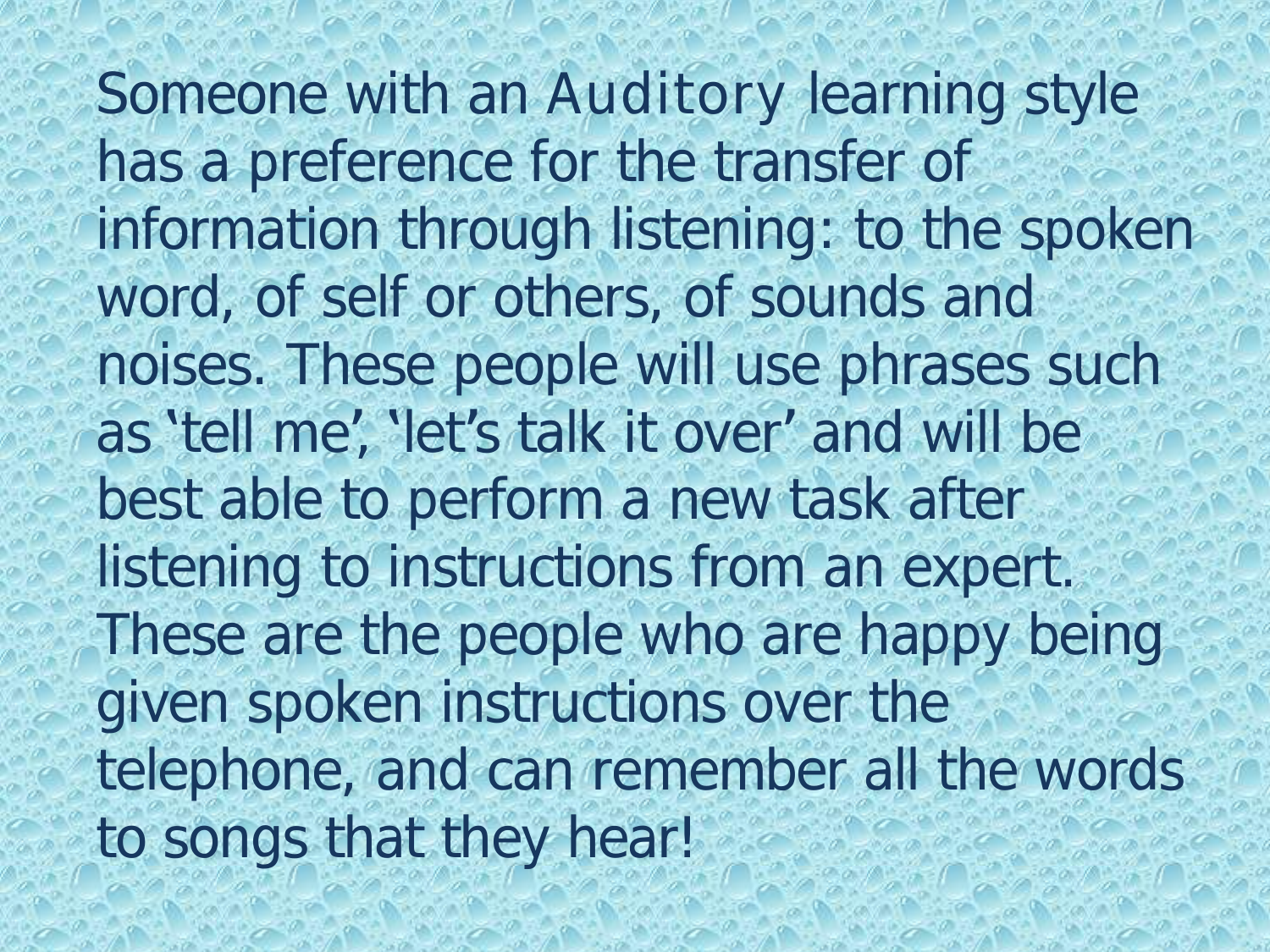

Someone with an Auditory learning style has a preference for the transfer of information through listening: to the spoken word, of self or others, of sounds and noises. These people will use phrases such as ‘tell me’, ‘let’s talk it over’ and will be best able to perform a new task after listening to instructions from an expert. These are the people who are happy being given spoken instructions over the telephone, and can remember all the words to songs that they hear!